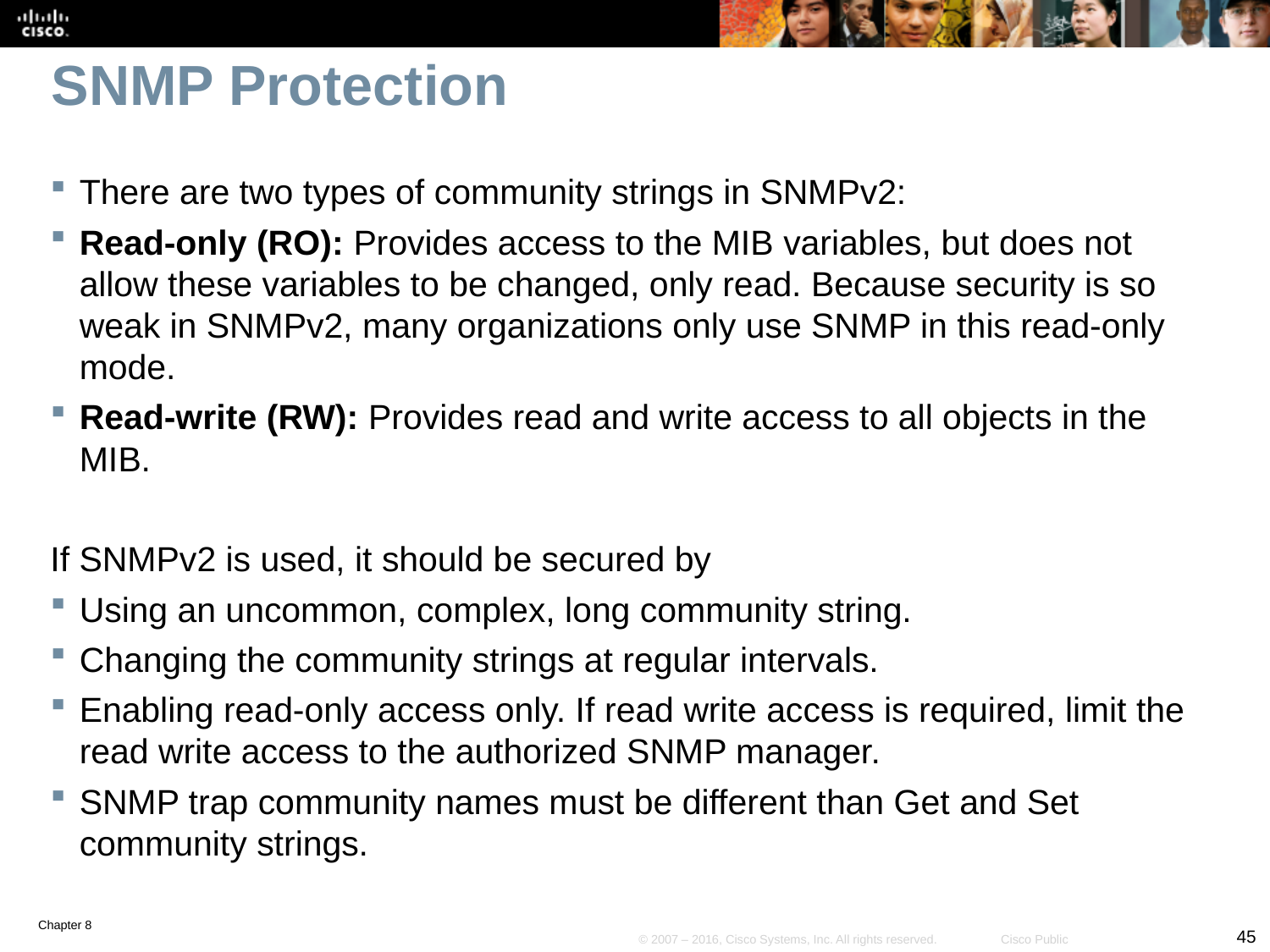

# SNMP Protection
There are two types of community strings in SNMPv2:
Read-only (RO): Provides access to the MIB variables, but does not allow these variables to be changed, only read. Because security is so weak in SNMPv2, many organizations only use SNMP in this read-only mode.
Read-write (RW): Provides read and write access to all objects in the MIB.

If SNMPv2 is used, it should be secured by
Using an uncommon, complex, long community string.
Changing the community strings at regular intervals.
Enabling read-only access only. If read write access is required, limit the read write access to the authorized SNMP manager.
SNMP trap community names must be different than Get and Set community strings.